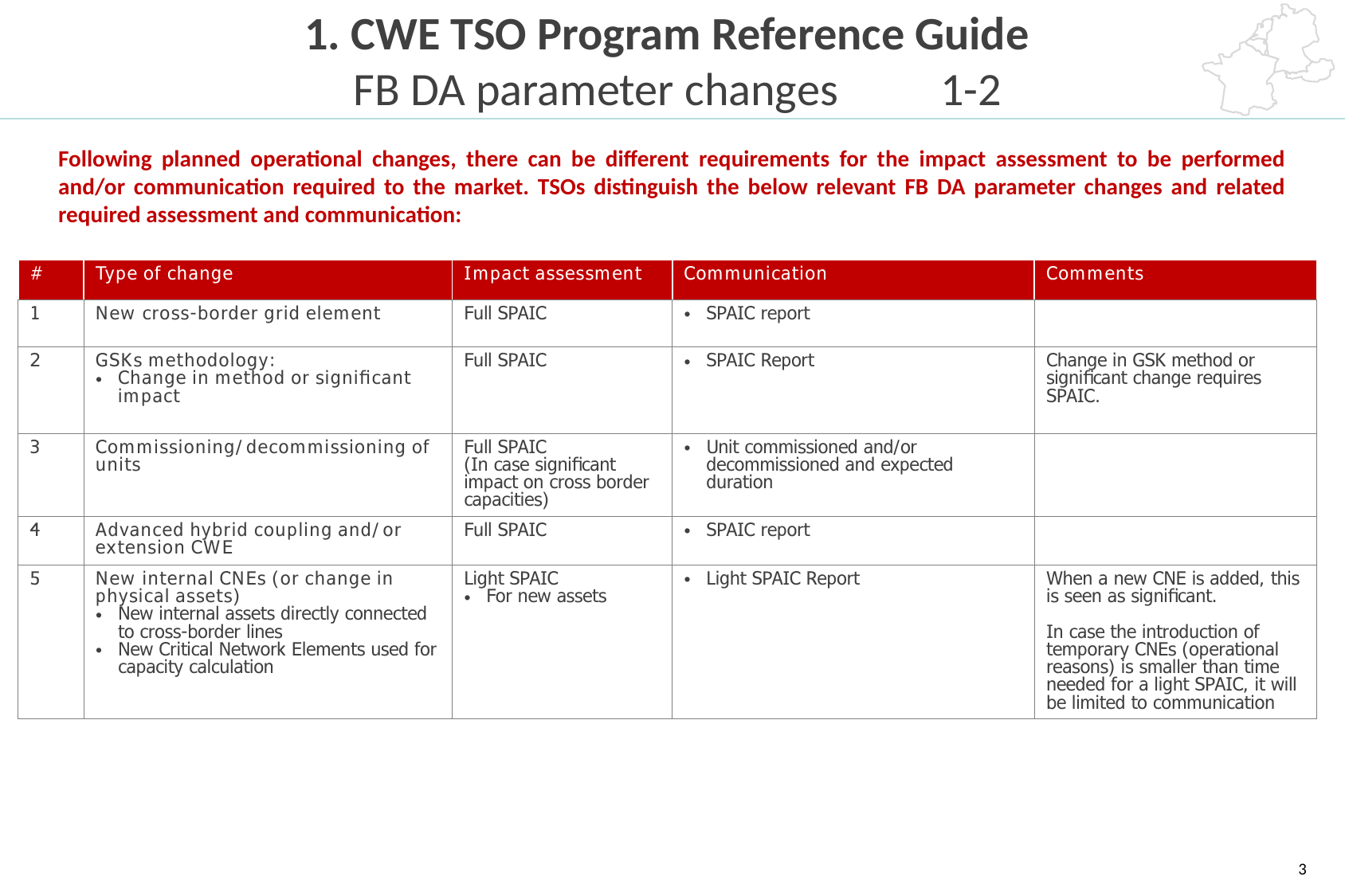

1. CWE TSO Program Reference Guide
 FB DA parameter changes	1-2
Following planned operational changes, there can be different requirements for the impact assessment to be performed and/or communication required to the market. TSOs distinguish the below relevant FB DA parameter changes and related required assessment and communication:

| # | Type of change | Impact assessment | Communication | Comments |
| --- | --- | --- | --- | --- |
| 1 | New cross-border grid element | Full SPAIC | SPAIC report |  |
| 2 | GSKs methodology: Change in method or significant impact | Full SPAIC | SPAIC Report | Change in GSK method or significant change requires SPAIC. |
| 3 | Commissioning/decommissioning of units | Full SPAIC (In case significant impact on cross border capacities) | Unit commissioned and/or decommissioned and expected duration |  |
| 4 | Advanced hybrid coupling and/or extension CWE | Full SPAIC | SPAIC report |  |
| 5 | New internal CNEs (or change in physical assets) New internal assets directly connected to cross-border lines New Critical Network Elements used for capacity calculation | Light SPAIC For new assets | Light SPAIC Report | When a new CNE is added, this is seen as significant. In case the introduction of temporary CNEs (operational reasons) is smaller than time needed for a light SPAIC, it will be limited to communication |
3